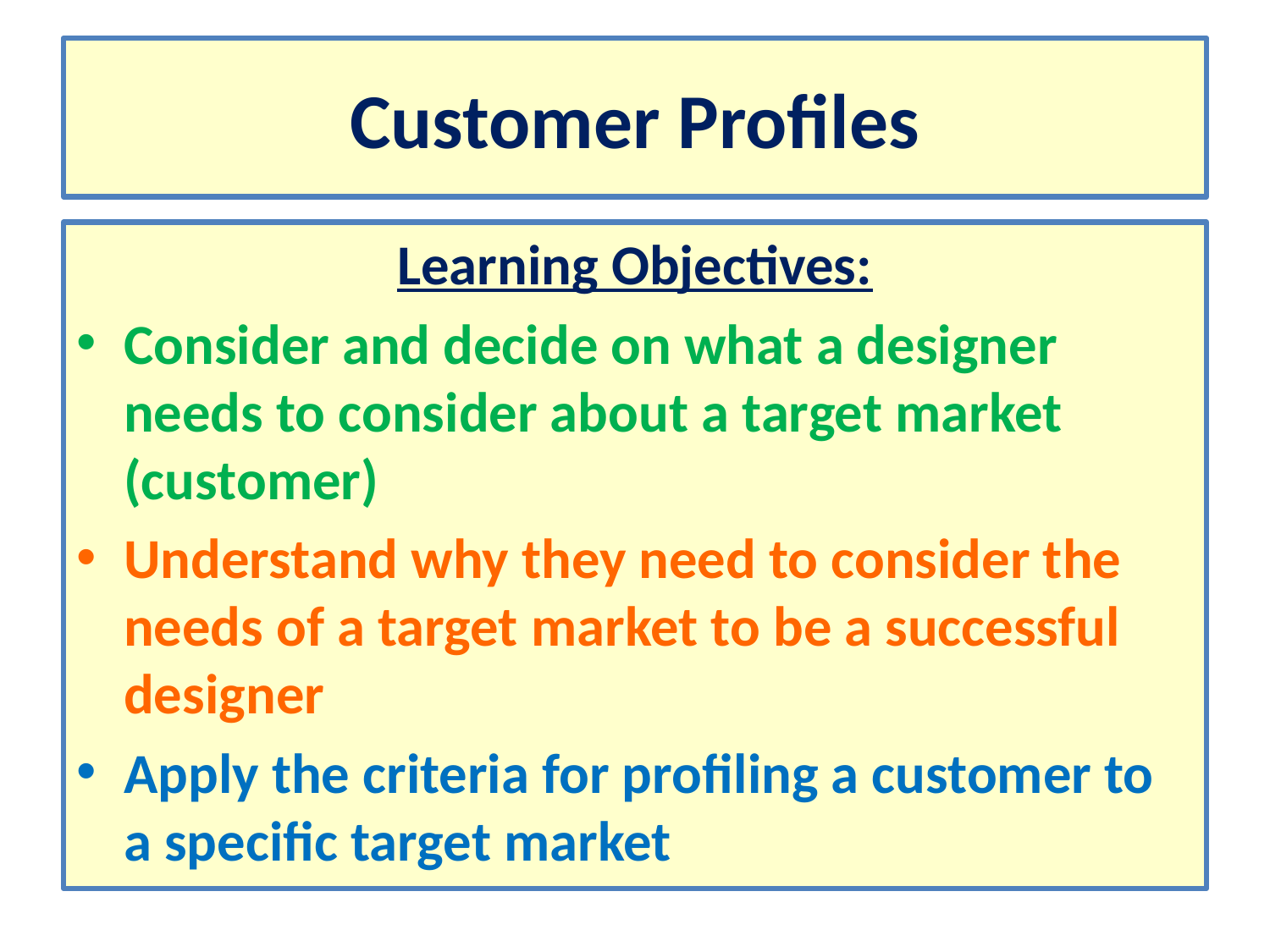

# Customer Profiles
Learning Objectives:
Consider and decide on what a designer needs to consider about a target market (customer)
Understand why they need to consider the needs of a target market to be a successful designer
Apply the criteria for profiling a customer to a specific target market